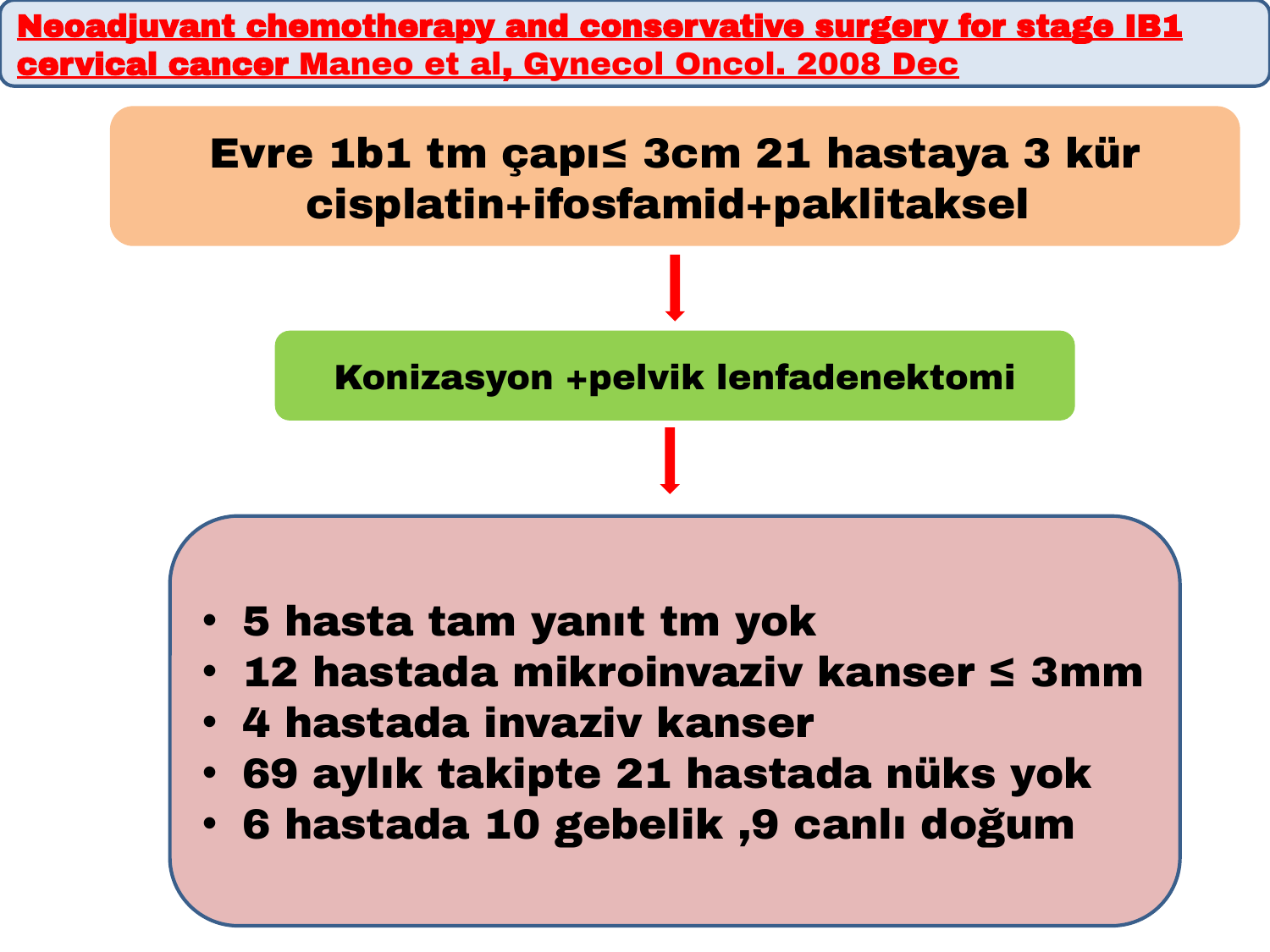

Neoadjuvant chemotherapy and conservative surgery for stage IB1 cervical cancer Maneo et al, Gynecol Oncol. 2008 Dec

Evre 1b1 tm çapı≤ 3cm 21 hastaya 3 kür cisplatin+ifosfamid+paklitaksel

Konizasyon +pelvik lenfadenektomi

5 hasta tam yanıt tm yok
12 hastada mikroinvaziv kanser ≤ 3mm
4 hastada invaziv kanser
69 aylık takipte 21 hastada nüks yok
6 hastada 10 gebelik ,9 canlı doğum